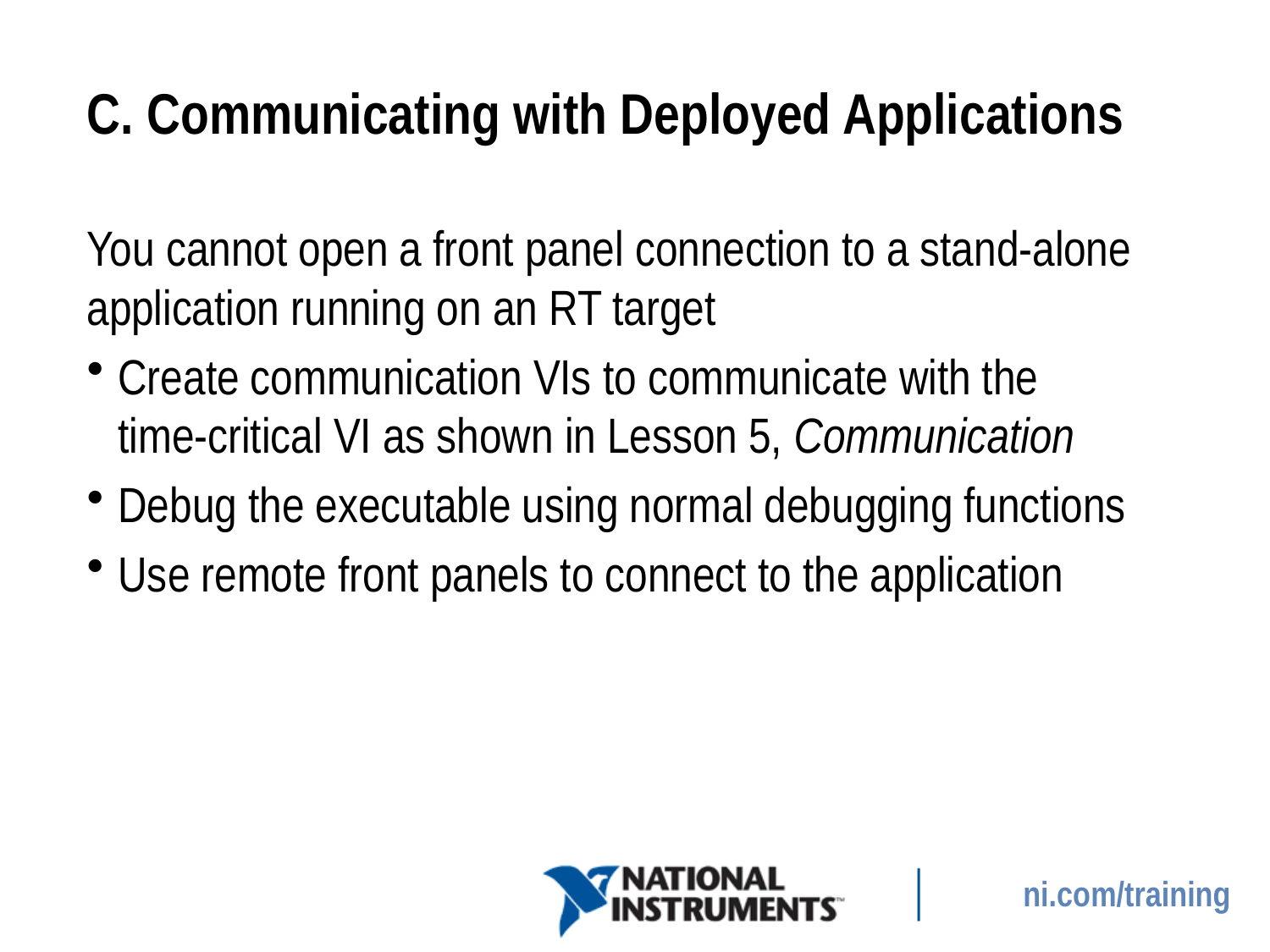

# C. Communicating with Deployed Applications
You cannot open a front panel connection to a stand-alone application running on an RT target
Create communication VIs to communicate with the
time-critical VI as shown in Lesson 5, Communication
Debug the executable using normal debugging functions
Use remote front panels to connect to the application